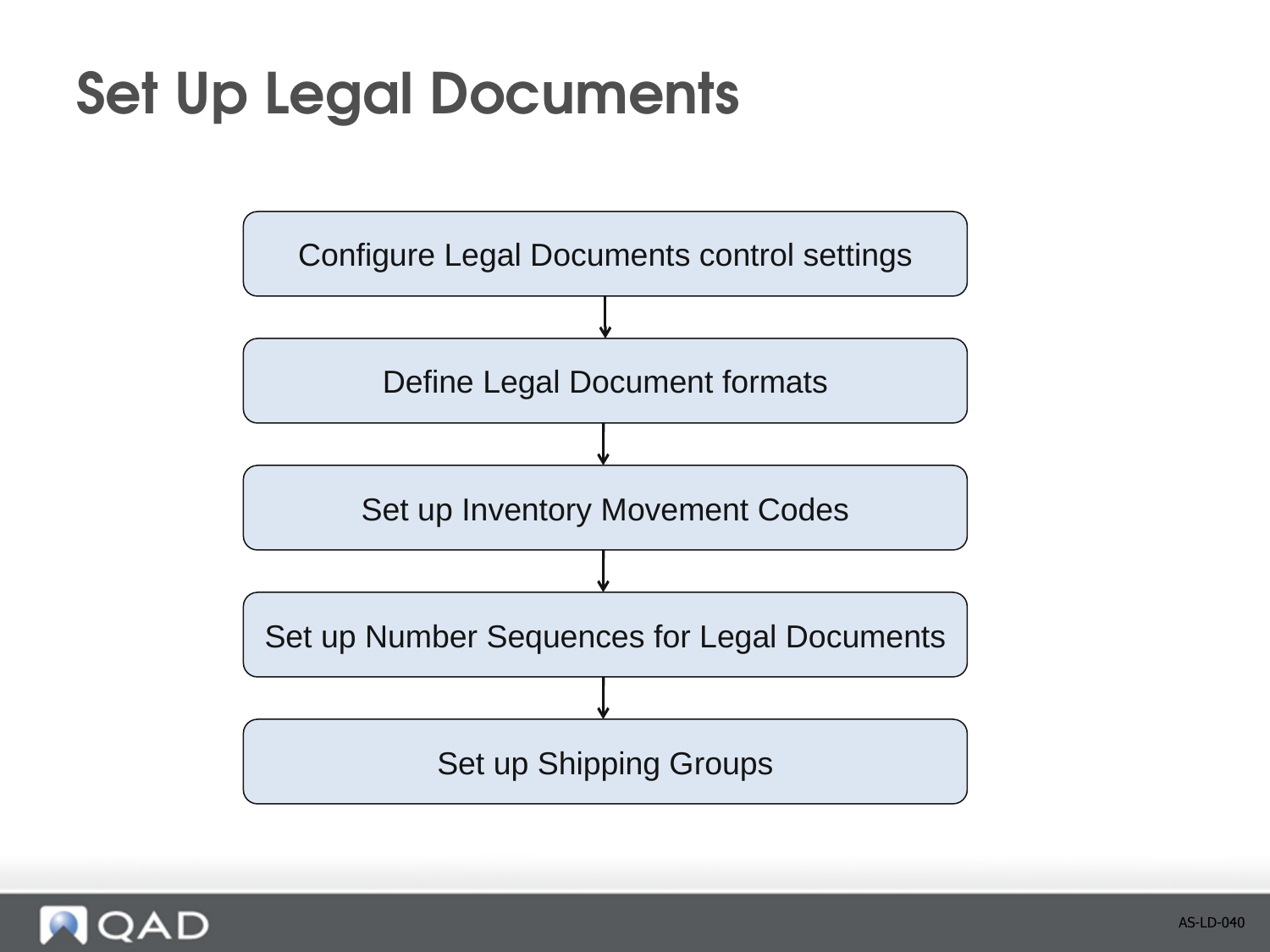

# Set Up Legal Documents

Configure Legal Documents control settings

Define Legal Document formats
Set up Inventory Movement Codes
Set up Number Sequences for Legal Documents
Set up Shipping Groups
AS-LD-040